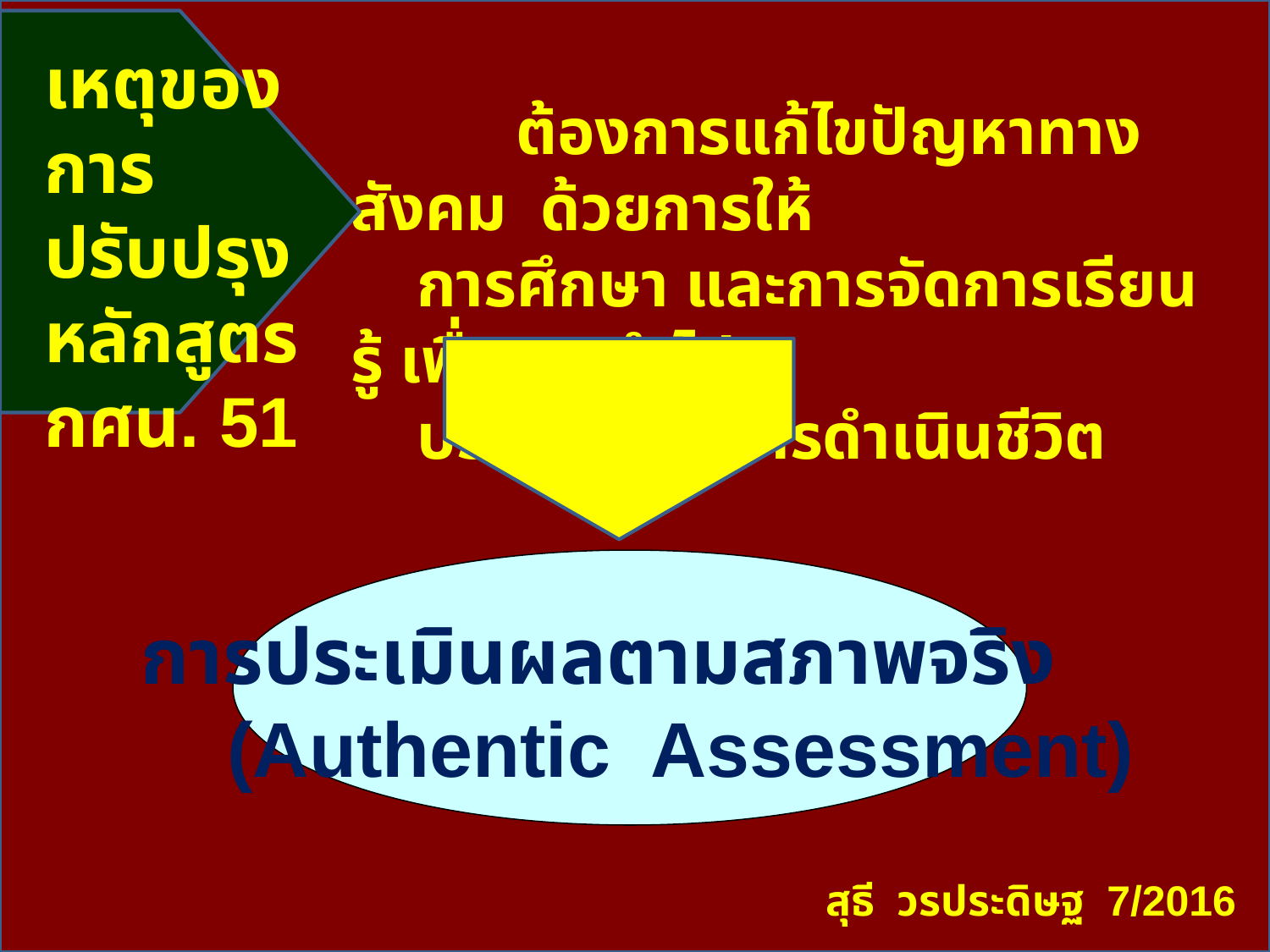

เหตุของ
การปรับปรุงหลักสูตร
กศน. 51
          ต้องการแก้ไขปัญหาทางสังคม  ด้วยการให้
    การศึกษา และการจัดการเรียนรู้ เพื่อการนำไป
    ปรับใช้ในวิถีการดำเนินชีวิต

การประเมินผลตามสภาพจริง
    (Authentic  Assessment)
สุธี  วรประดิษฐ  7/2016